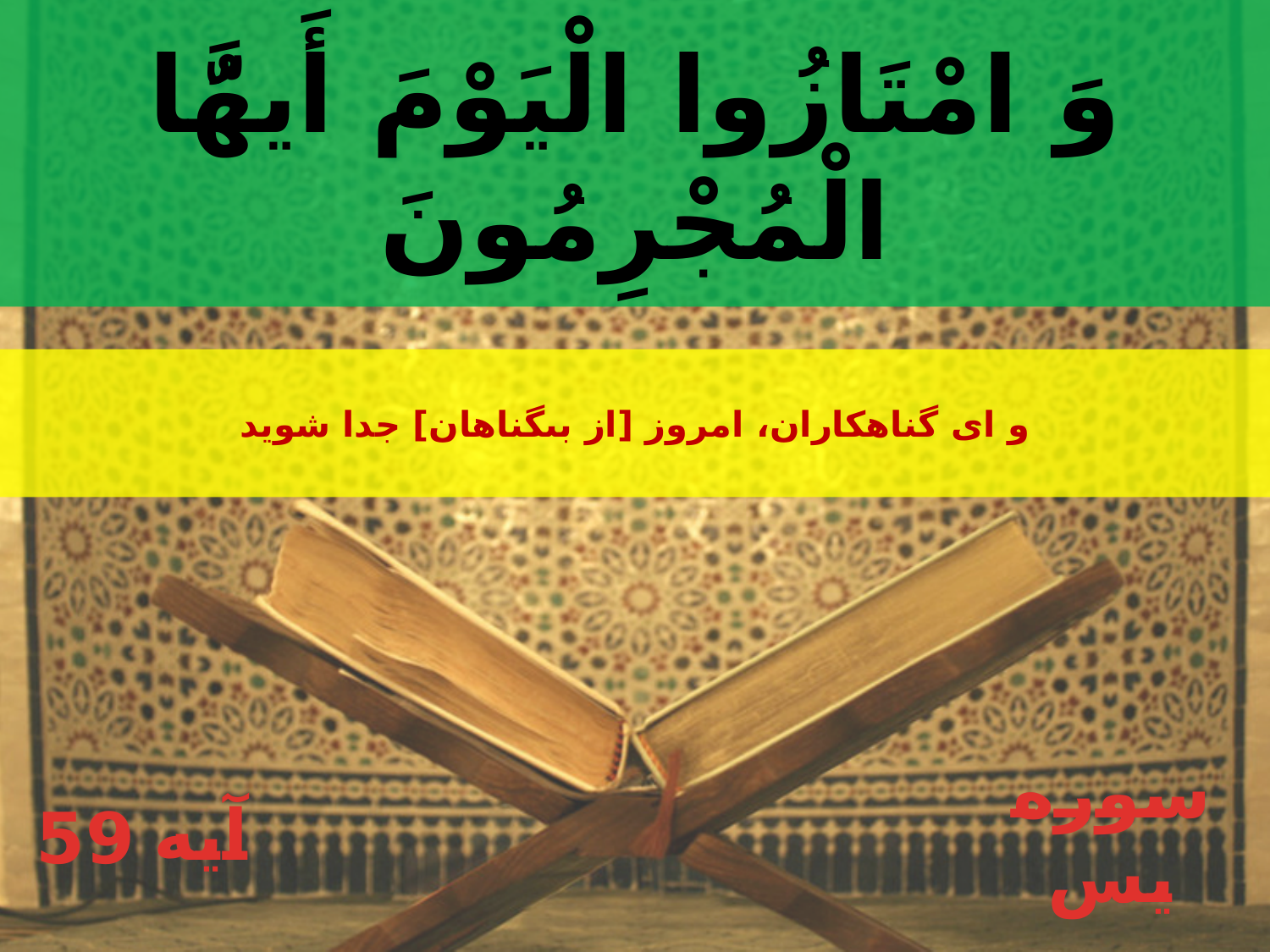

وَ امْتَازُوا الْيَوْمَ أَيهَُّا الْمُجْرِمُونَ
و اى گناهكاران، امروز [از بى‏گناهان‏] جدا شويد
59